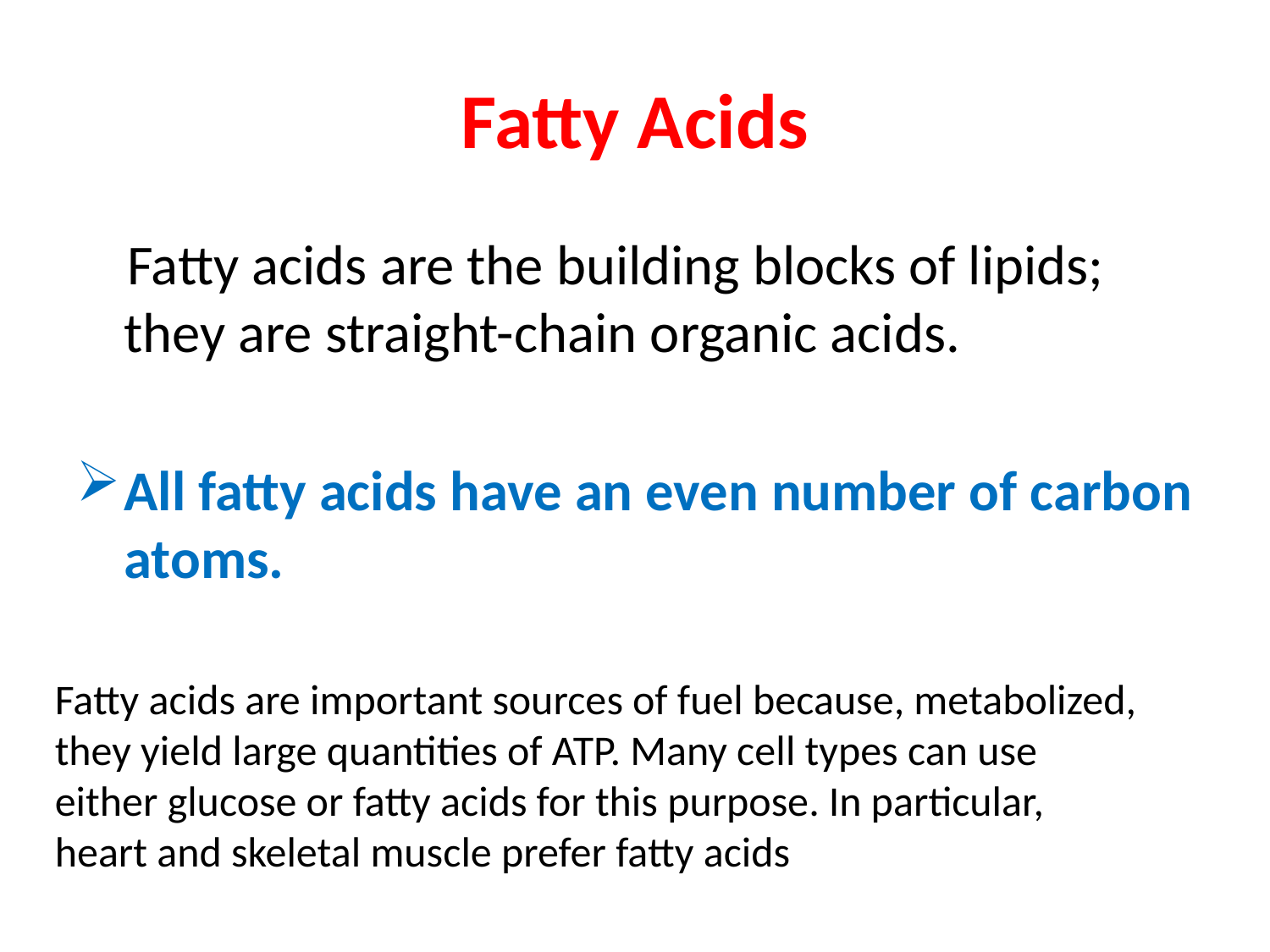

# Fatty Acids
    Fatty acids are the building blocks of lipids; they are straight-chain organic acids.

All fatty acids have an even number of carbon atoms.

Fatty acids are important sources of fuel because, metabolized, they yield large quantities of ATP. Many cell types can use either glucose or fatty acids for this purpose. In particular, heart and skeletal muscle prefer fatty acids